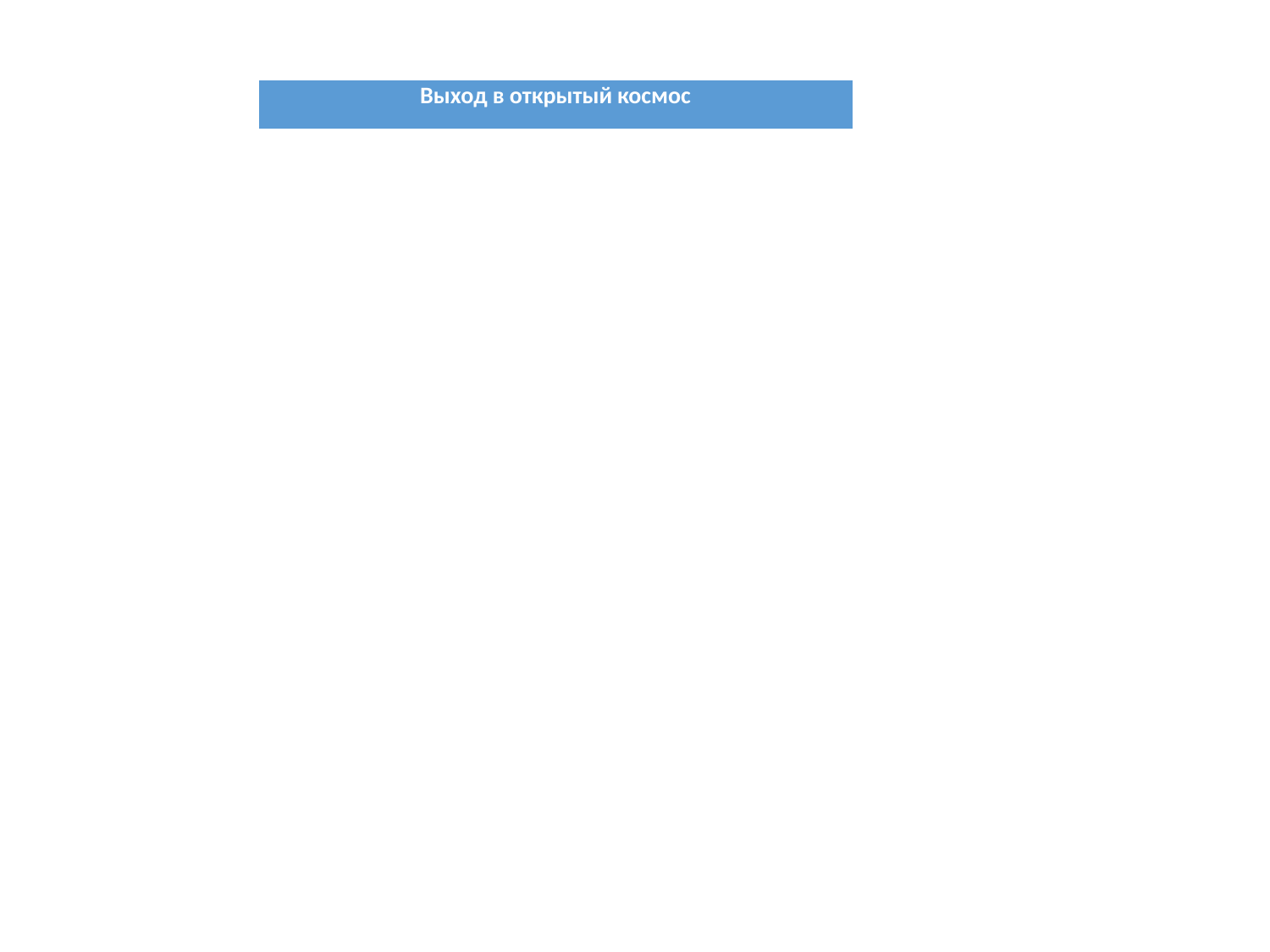

| Выход в открытый космос |
| --- |